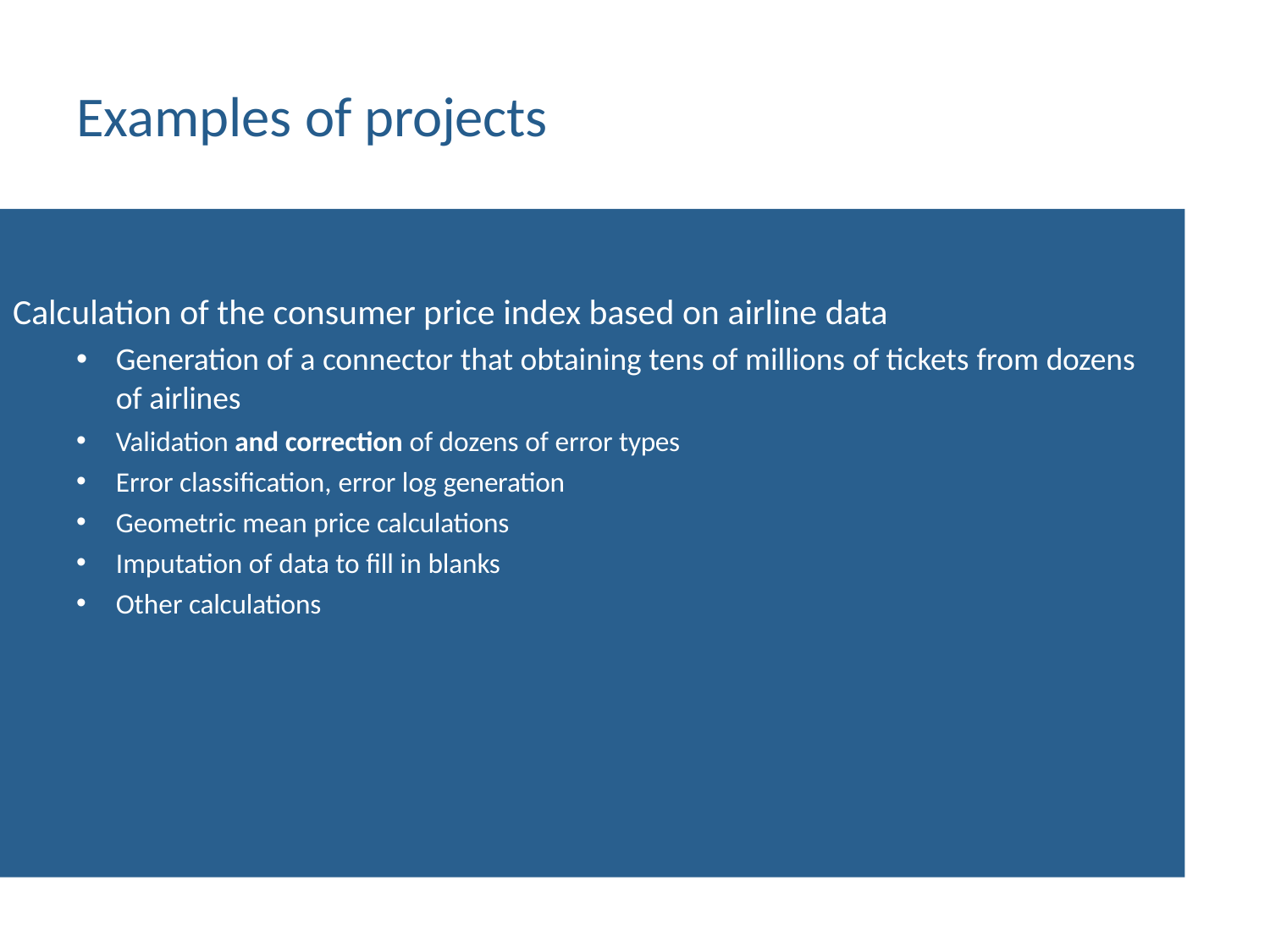

# Examples of projects

Calculation of the consumer price index based on airline data
Generation of a connector that obtaining tens of millions of tickets from dozens of airlines
Validation and correction of dozens of error types
Error classification, error log generation
Geometric mean price calculations
Imputation of data to fill in blanks
Other calculations